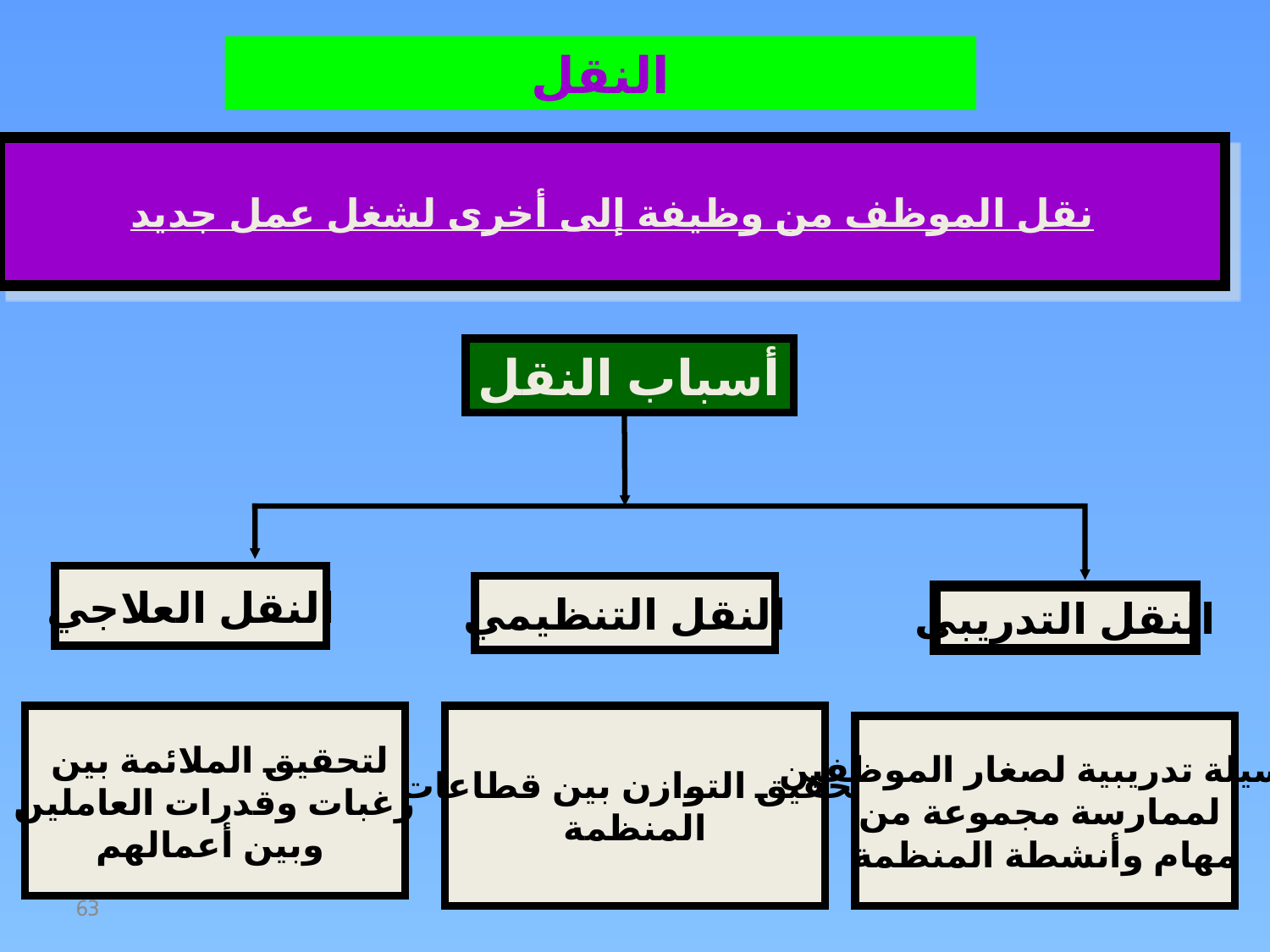

# النقل
نقل الموظف من وظيفة إلى أخرى لشغل عمل جديد

أسباب النقل

النقل العلاجي
النقل التنظيمي
النقل التدريبى
لتحقيق الملائمة بين
رغبات وقدرات العاملين
 وبين أعمالهم
لتحقيق التوازن بين قطاعات
المنظمة
وسيلة تدريبية لصغار الموظفين
 لممارسة مجموعة من
مهام وأنشطة المنظمة
63